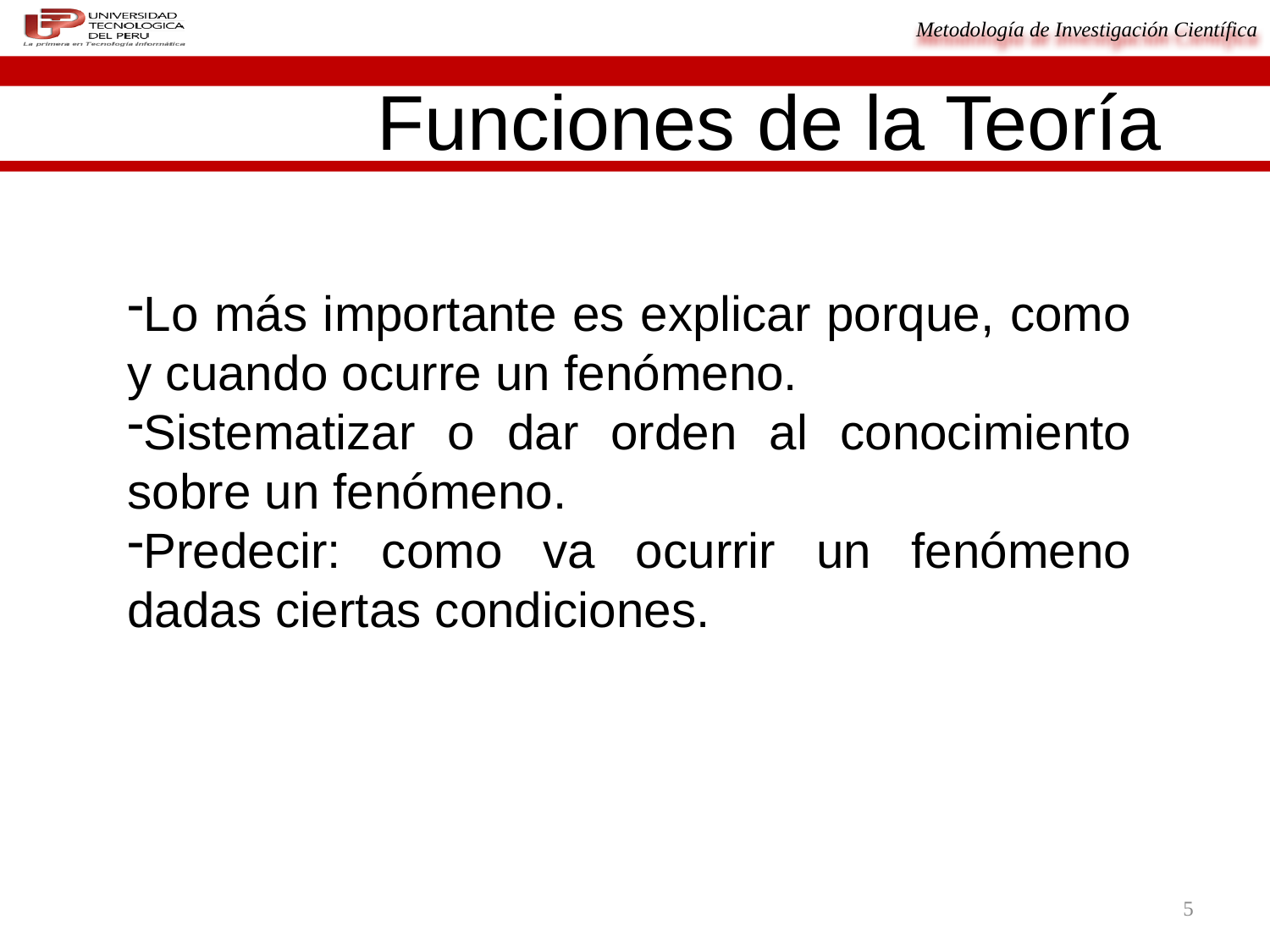

# Funciones de la Teoría

Lo más importante es explicar porque, como y cuando ocurre un fenómeno.
Sistematizar o dar orden al conocimiento sobre un fenómeno.
Predecir: como va ocurrir un fenómeno dadas ciertas condiciones.

5